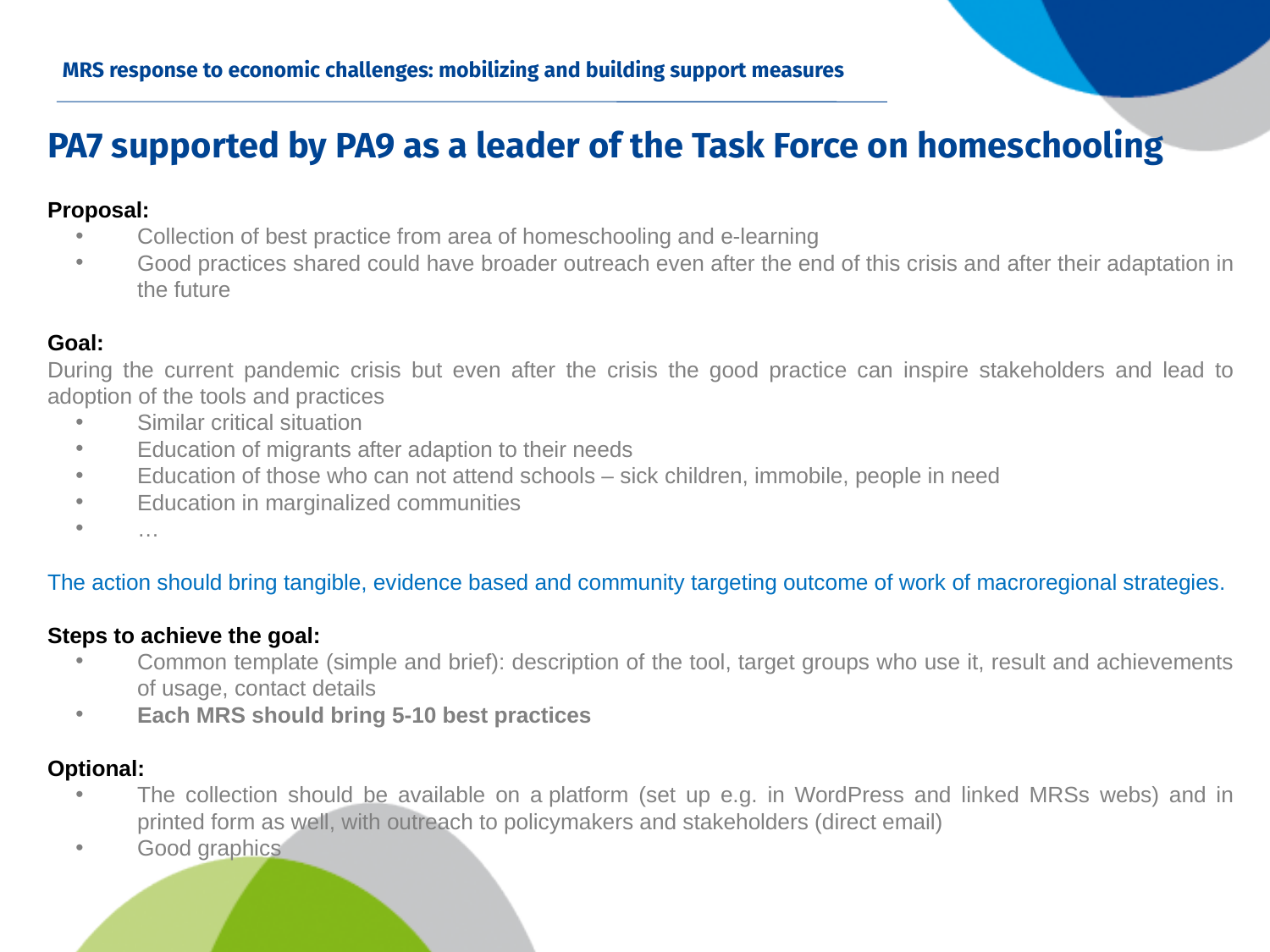

MRS response to economic challenges: mobilizing and building support measures
PA7 supported by PA9 as a leader of the Task Force on homeschooling
Proposal:
Collection of best practice from area of homeschooling and e-learning
Good practices shared could have broader outreach even after the end of this crisis and after their adaptation in the future

Goal:
During the current pandemic crisis but even after the crisis the good practice can inspire stakeholders and lead to adoption of the tools and practices
Similar critical situation
Education of migrants after adaption to their needs
Education of those who can not attend schools – sick children, immobile, people in need
Education in marginalized communities
…

The action should bring tangible, evidence based and community targeting outcome of work of macroregional strategies.

Steps to achieve the goal:
Common template (simple and brief): description of the tool, target groups who use it, result and achievements of usage, contact details
Each MRS should bring 5-10 best practices

Optional:
The collection should be available on a platform (set up e.g. in WordPress and linked MRSs webs) and in printed form as well, with outreach to policymakers and stakeholders (direct email)
Good graphics